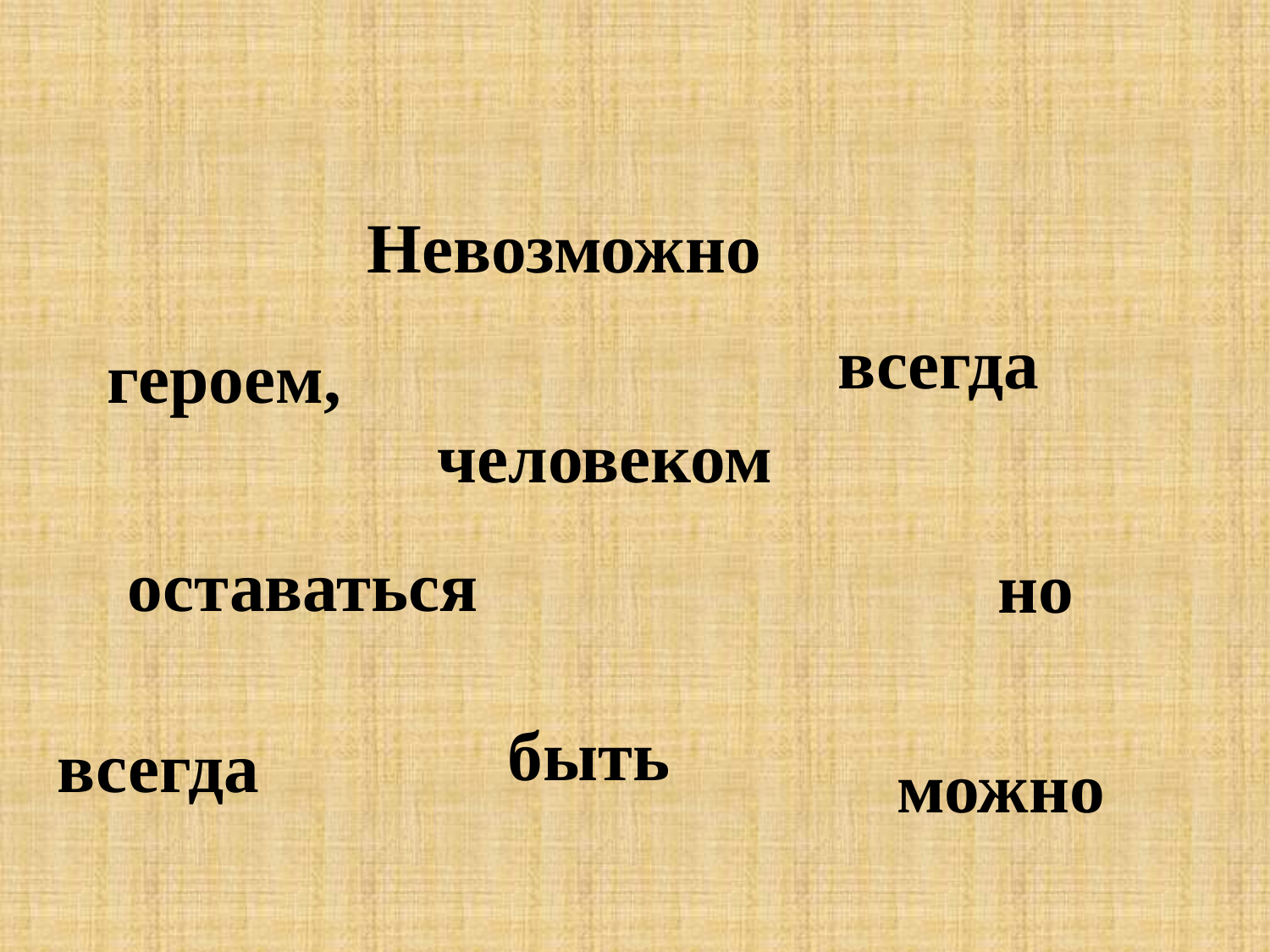

#
Невозможно
всегда
героем,
человеком
оставаться
но
быть
всегда
можно